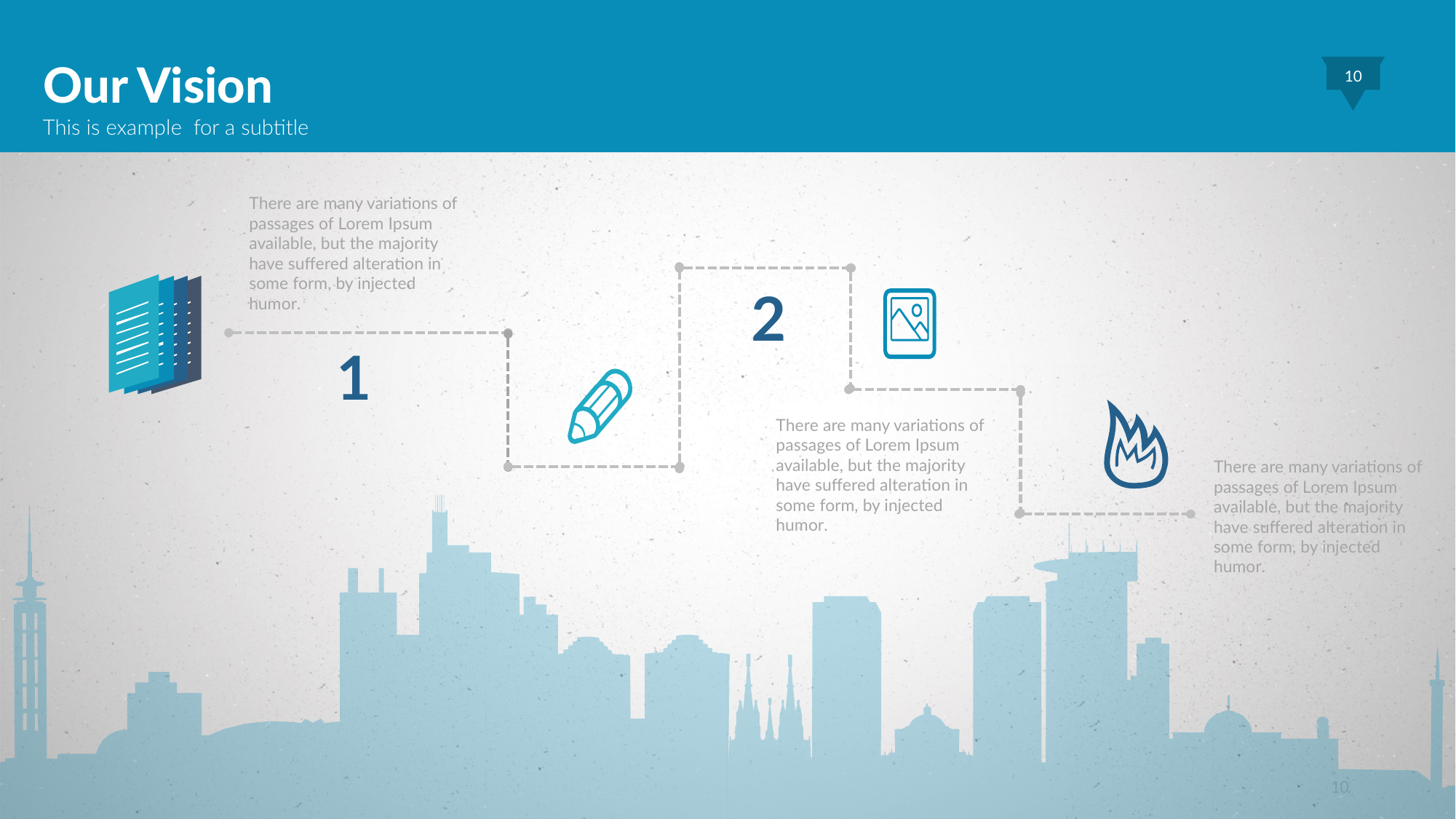

Our Vision
This is example  for a subtitle

10
There are many variations of passages of Lorem Ipsum available, but the majority have suffered alteration in some form, by injected humor.

2
1

There are many variations of passages of Lorem Ipsum available, but the majority have suffered alteration in some form, by injected humor.
There are many variations of passages of Lorem Ipsum available, but the majority have suffered alteration in some form, by injected humor.

 10